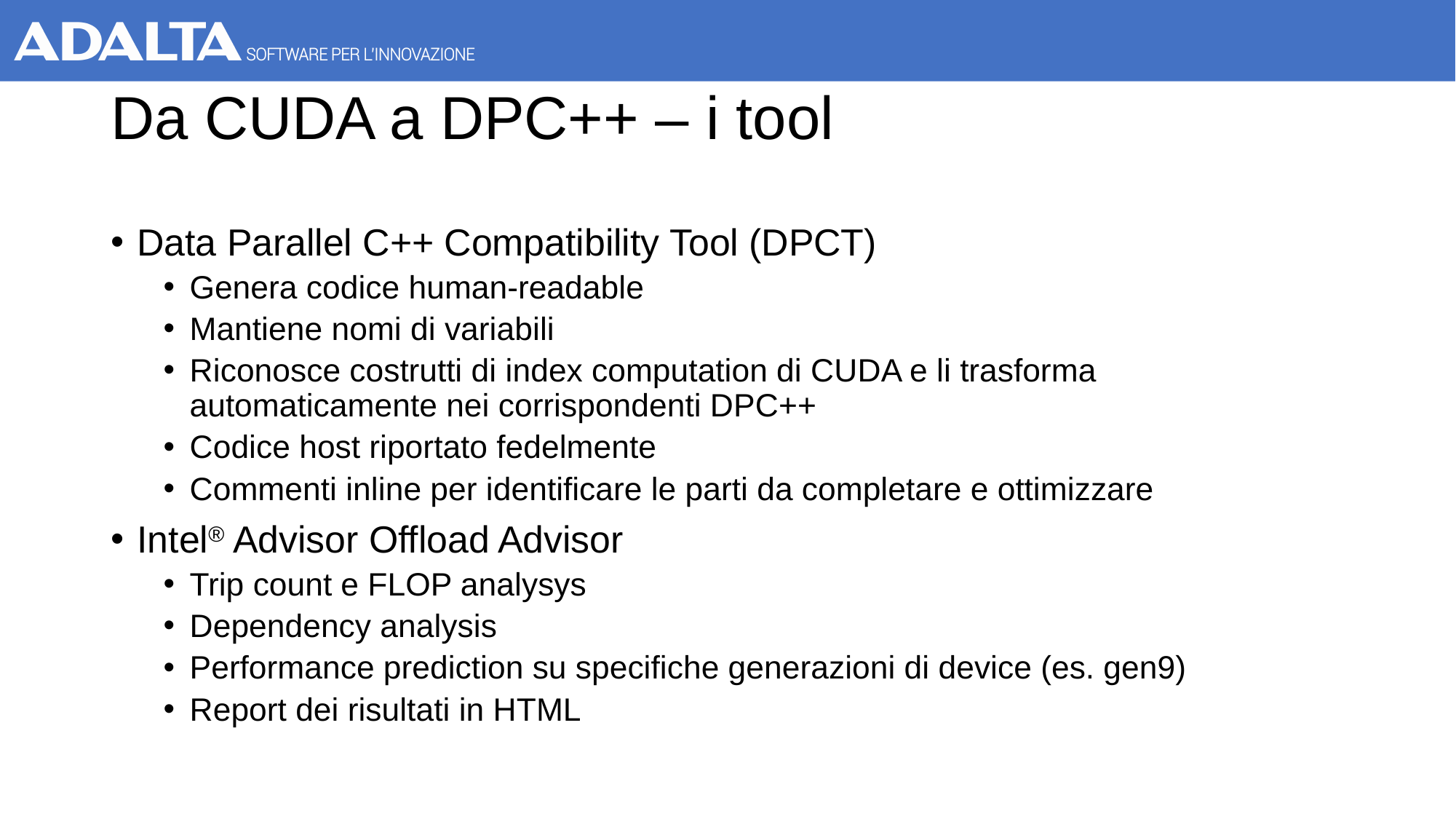

# Da CUDA a DPC++ – i tool
Data Parallel C++ Compatibility Tool (DPCT)
Genera codice human-readable
Mantiene nomi di variabili
Riconosce costrutti di index computation di CUDA e li trasforma automaticamente nei corrispondenti DPC++
Codice host riportato fedelmente
Commenti inline per identificare le parti da completare e ottimizzare
Intel® Advisor Offload Advisor
Trip count e FLOP analysys
Dependency analysis
Performance prediction su specifiche generazioni di device (es. gen9)
Report dei risultati in HTML